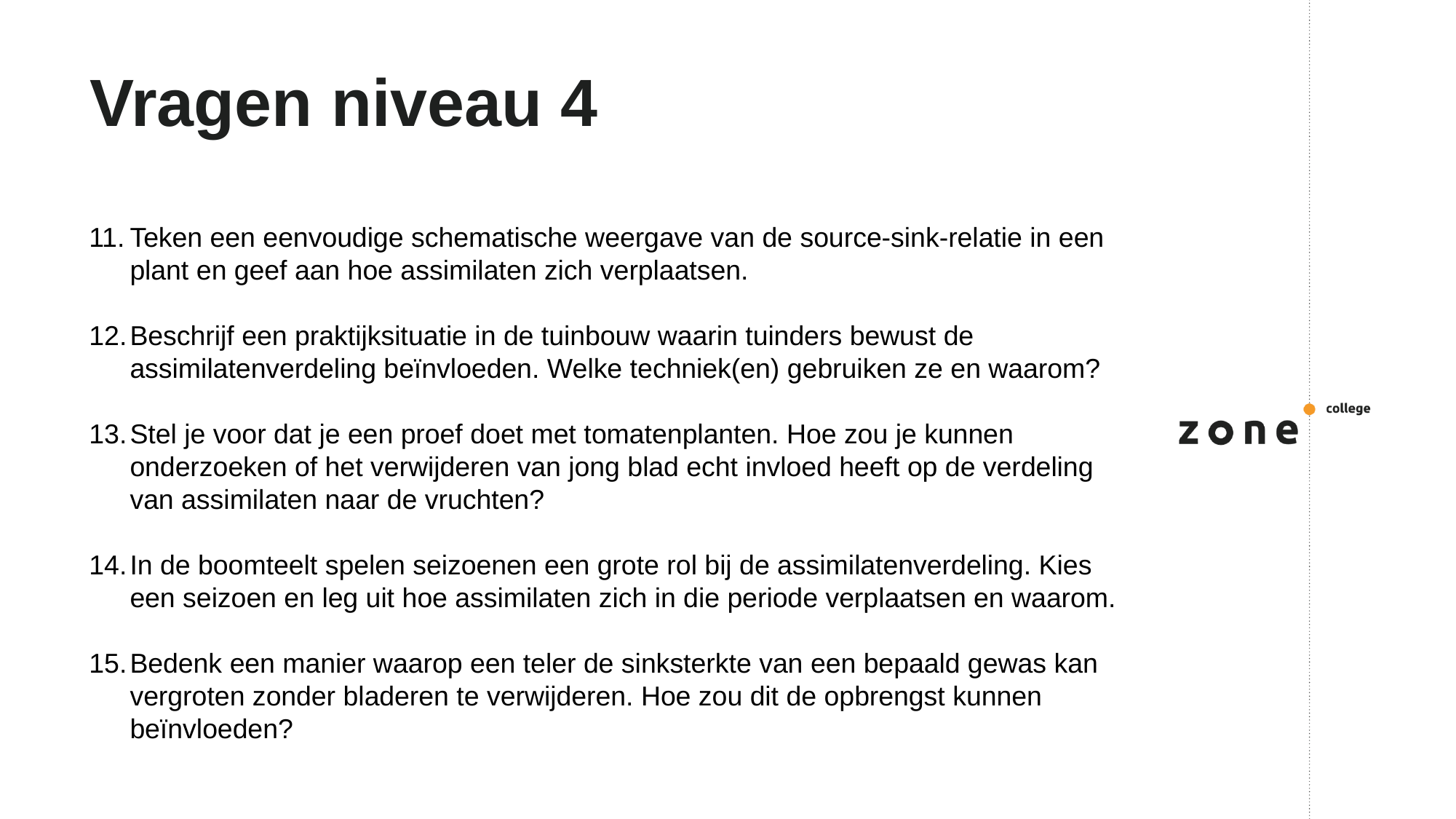

# Vragen niveau 4
Teken een eenvoudige schematische weergave van de source-sink-relatie in een plant en geef aan hoe assimilaten zich verplaatsen.

Beschrijf een praktijksituatie in de tuinbouw waarin tuinders bewust de assimilatenverdeling beïnvloeden. Welke techniek(en) gebruiken ze en waarom?

Stel je voor dat je een proef doet met tomatenplanten. Hoe zou je kunnen onderzoeken of het verwijderen van jong blad echt invloed heeft op de verdeling van assimilaten naar de vruchten?

In de boomteelt spelen seizoenen een grote rol bij de assimilatenverdeling. Kies een seizoen en leg uit hoe assimilaten zich in die periode verplaatsen en waarom.

Bedenk een manier waarop een teler de sinksterkte van een bepaald gewas kan vergroten zonder bladeren te verwijderen. Hoe zou dit de opbrengst kunnen beïnvloeden?